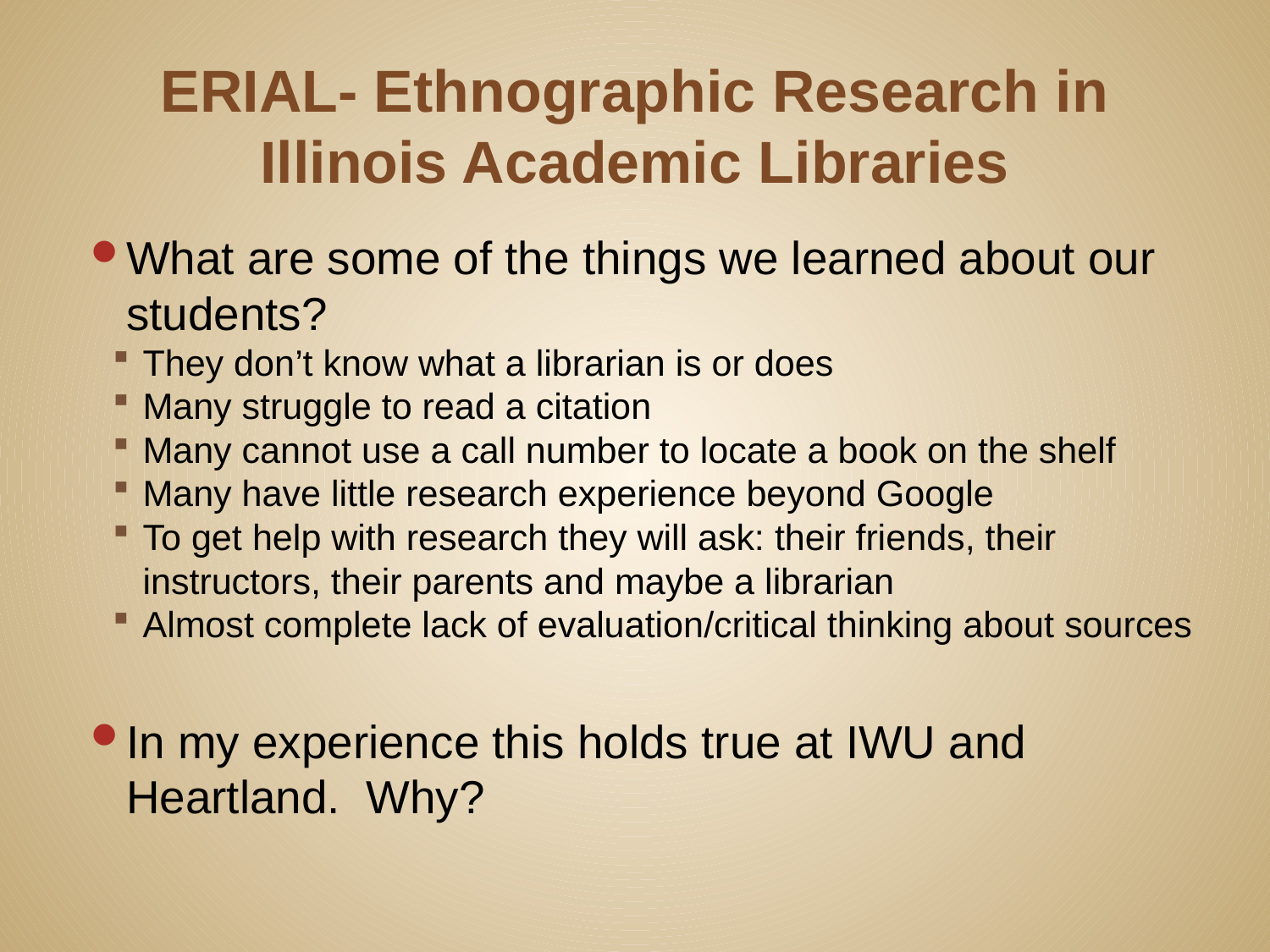

# ERIAL- Ethnographic Research in Illinois Academic Libraries
What are some of the things we learned about our students?
They don’t know what a librarian is or does
Many struggle to read a citation
Many cannot use a call number to locate a book on the shelf
Many have little research experience beyond Google
To get help with research they will ask: their friends, their instructors, their parents and maybe a librarian
Almost complete lack of evaluation/critical thinking about sources

In my experience this holds true at IWU and Heartland.  Why?